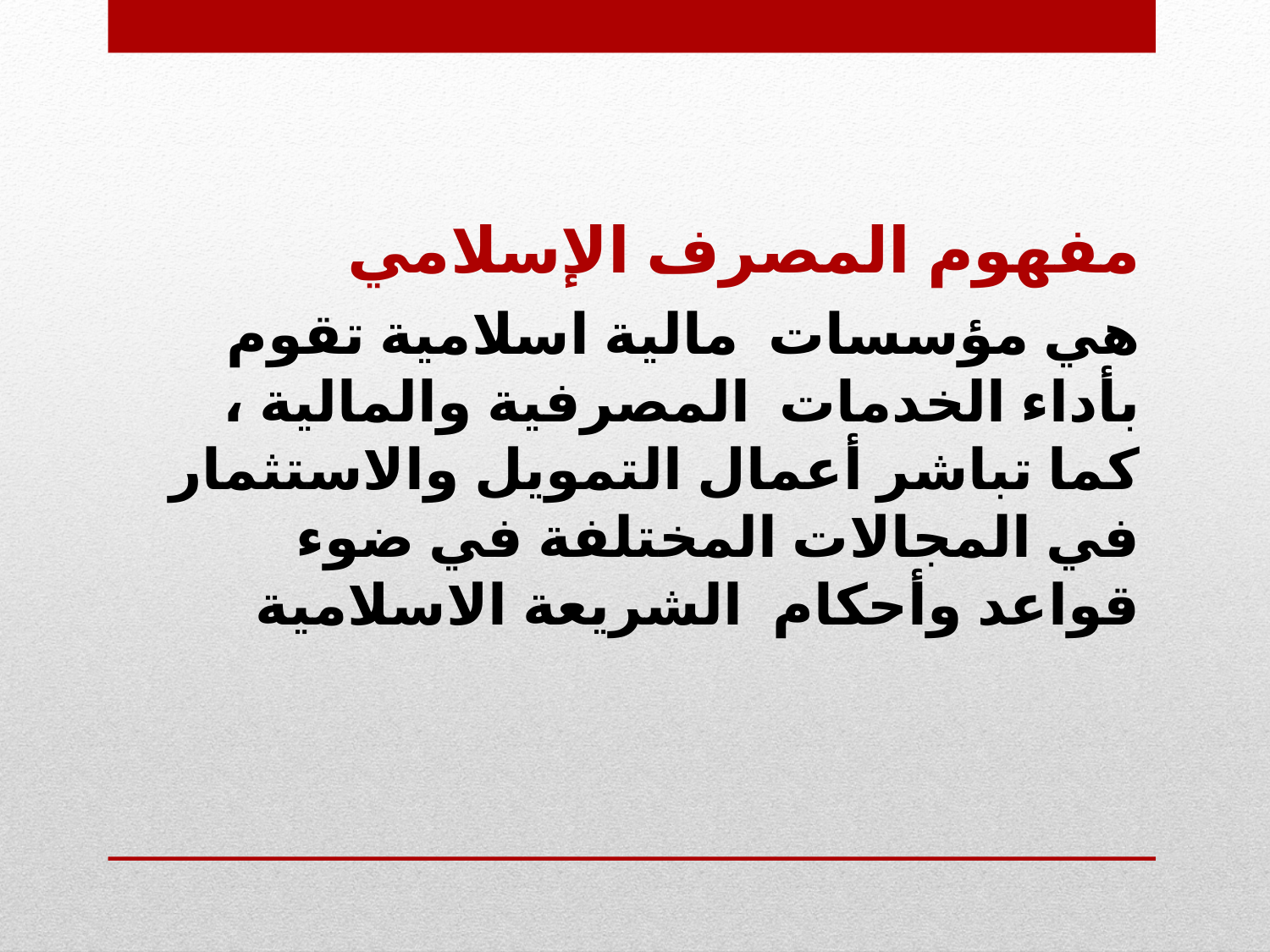

مفهوم المصرف الإسلامي
هي مؤسسات  مالية اسلامية تقوم بأداء الخدمات  المصرفية والمالية ، كما تباشر أعمال التمويل والاستثمار في المجالات المختلفة في ضوء قواعد وأحكام  الشريعة الاسلامية